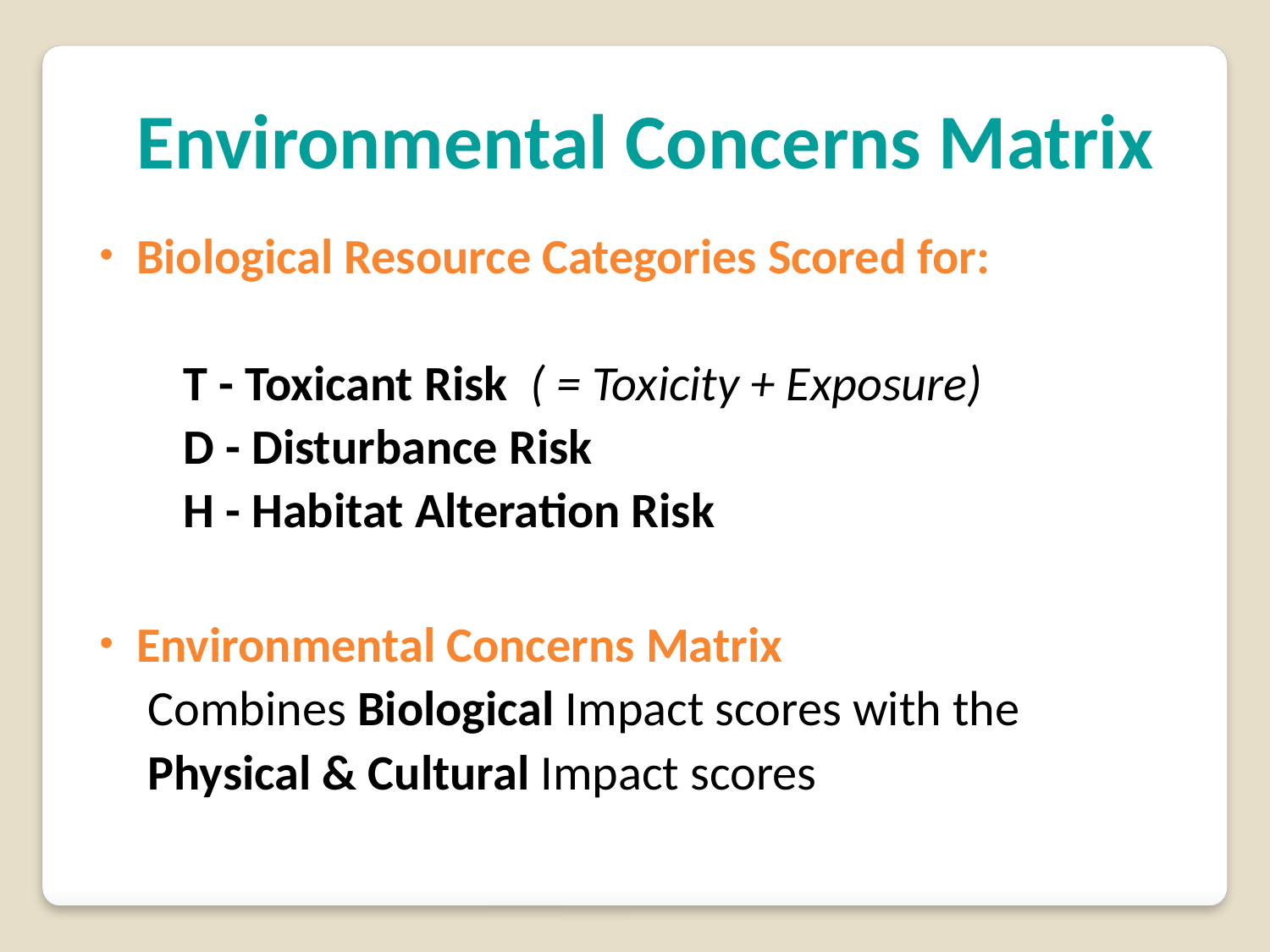

Environmental Concerns Matrix
Biological Resource Categories Scored for:

T - Toxicant Risk  ( = Toxicity + Exposure)
D - Disturbance Risk
H - Habitat Alteration Risk

Environmental Concerns Matrix
Combines Biological Impact scores with the
Physical & Cultural Impact scores